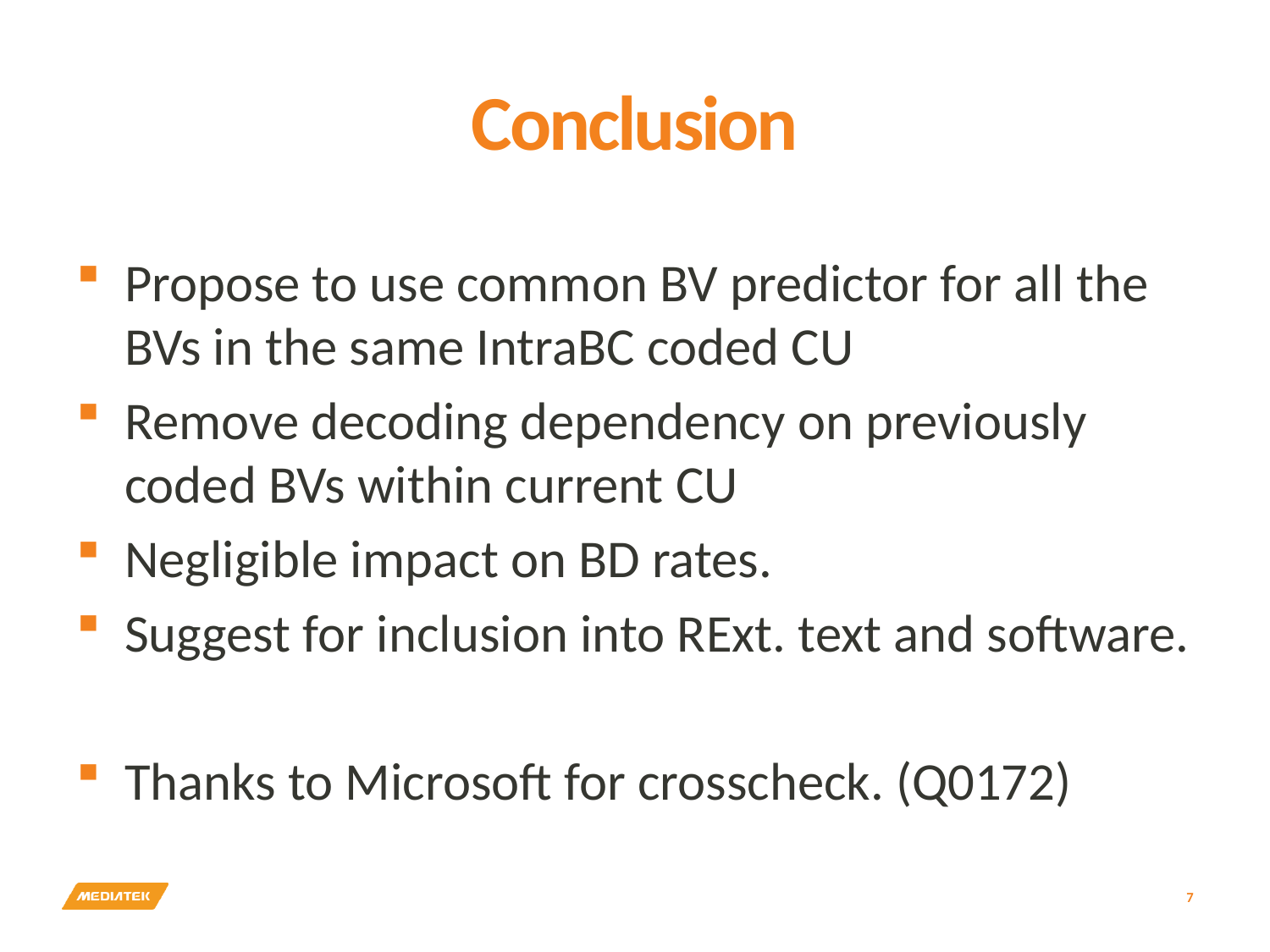

# Conclusion
Propose to use common BV predictor for all the BVs in the same IntraBC coded CU
Remove decoding dependency on previously coded BVs within current CU
Negligible impact on BD rates.
Suggest for inclusion into RExt. text and software.

Thanks to Microsoft for crosscheck. (Q0172)
7